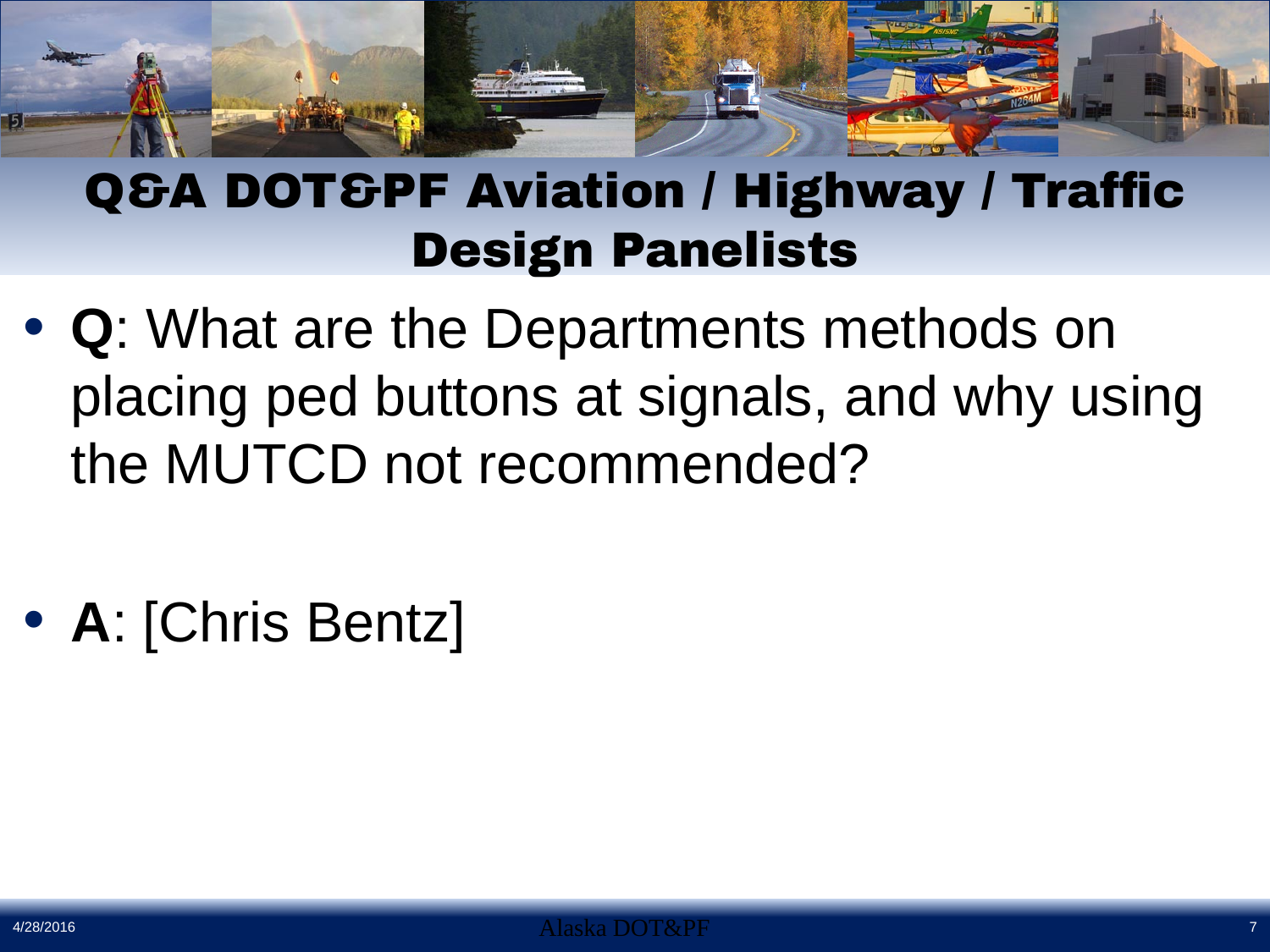

# Q&A DOT&PF Aviation / Highway / Traffic Design Panelists
Q: What are the Departments methods on placing ped buttons at signals, and why using the MUTCD not recommended?

A: [Chris Bentz]
4/28/2016
Alaska DOT&PF
7